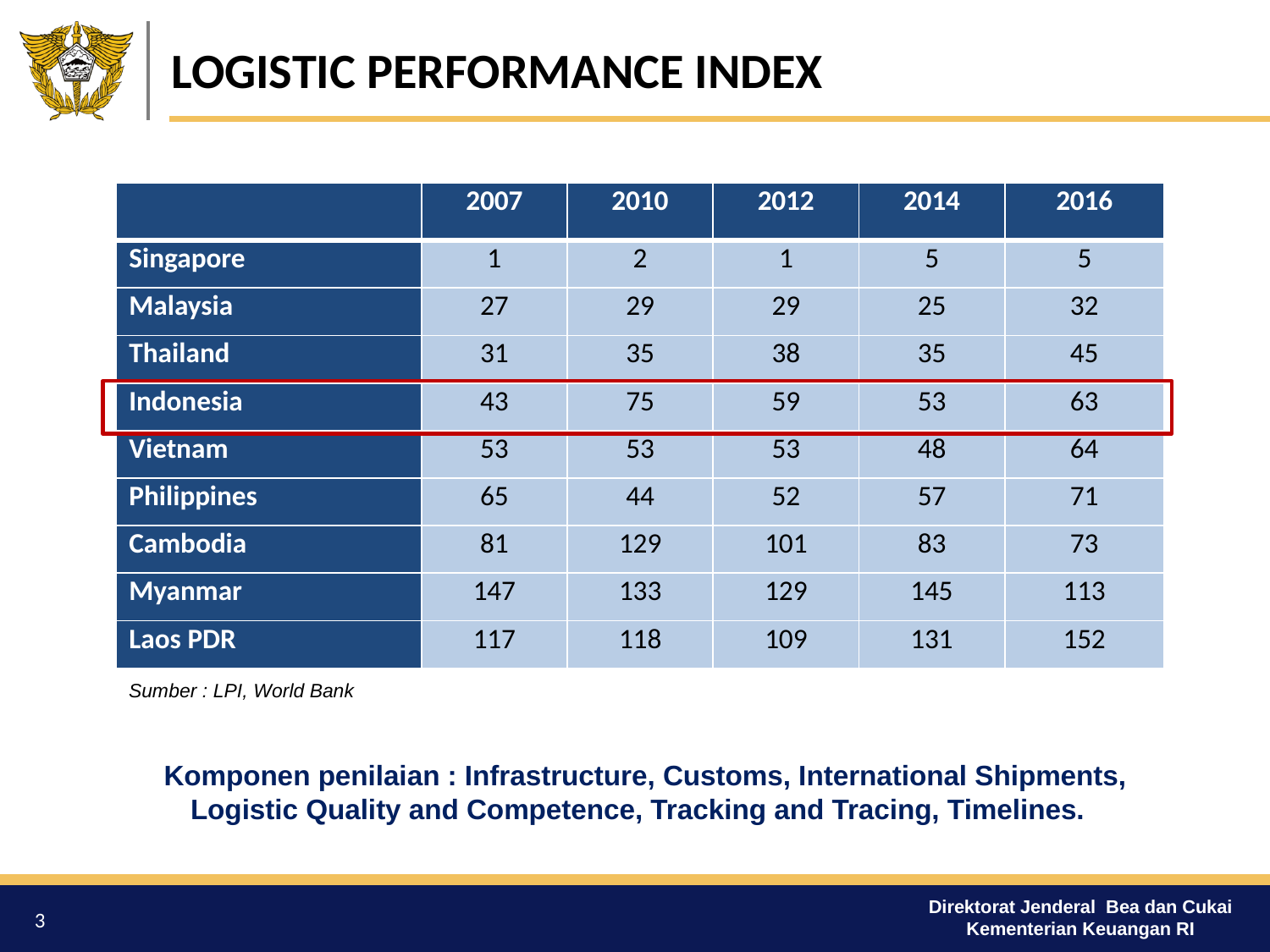

# LOGISTIC PERFORMANCE INDEX
|  | 2007 | 2010 | 2012 | 2014 | 2016 |
| --- | --- | --- | --- | --- | --- |
| Singapore | 1 | 2 | 1 | 5 | 5 |
| Malaysia | 27 | 29 | 29 | 25 | 32 |
| Thailand | 31 | 35 | 38 | 35 | 45 |
| Indonesia | 43 | 75 | 59 | 53 | 63 |
| Vietnam | 53 | 53 | 53 | 48 | 64 |
| Philippines | 65 | 44 | 52 | 57 | 71 |
| Cambodia | 81 | 129 | 101 | 83 | 73 |
| Myanmar | 147 | 133 | 129 | 145 | 113 |
| Laos PDR | 117 | 118 | 109 | 131 | 152 |

Sumber : LPI, World Bank
Komponen penilaian : Infrastructure, Customs, International Shipments, Logistic Quality and Competence, Tracking and Tracing, Timelines.
3